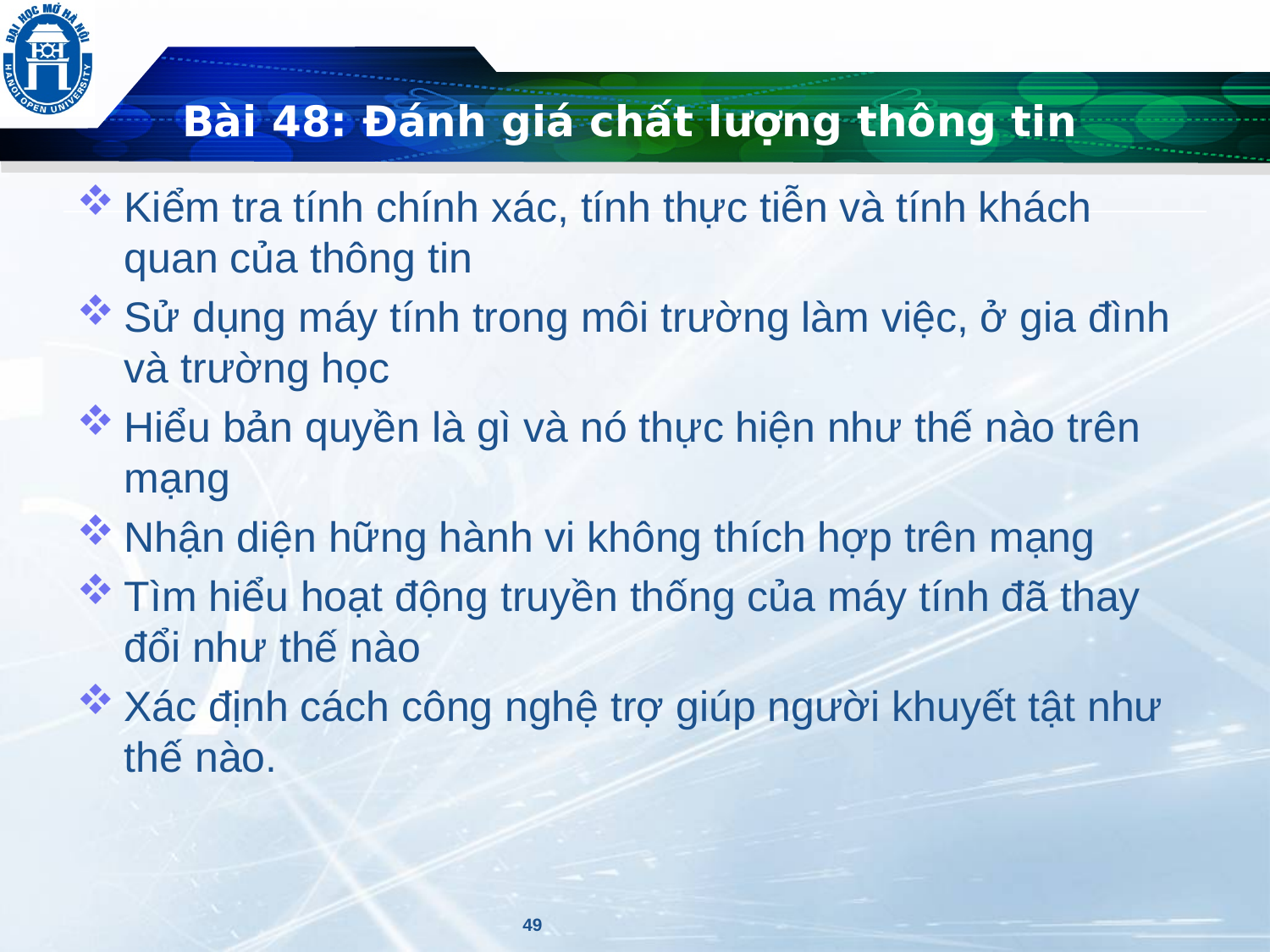

# Bài 48: Đánh giá chất lượng thông tin
Kiểm tra tính chính xác, tính thực tiễn và tính khách quan của thông tin
Sử dụng máy tính trong môi trường làm việc, ở gia đình và trường học
Hiểu bản quyền là gì và nó thực hiện như thế nào trên mạng
Nhận diện hững hành vi không thích hợp trên mạng
Tìm hiểu hoạt động truyền thống của máy tính đã thay đổi như thế nào
Xác định cách công nghệ trợ giúp người khuyết tật như thế nào.
49